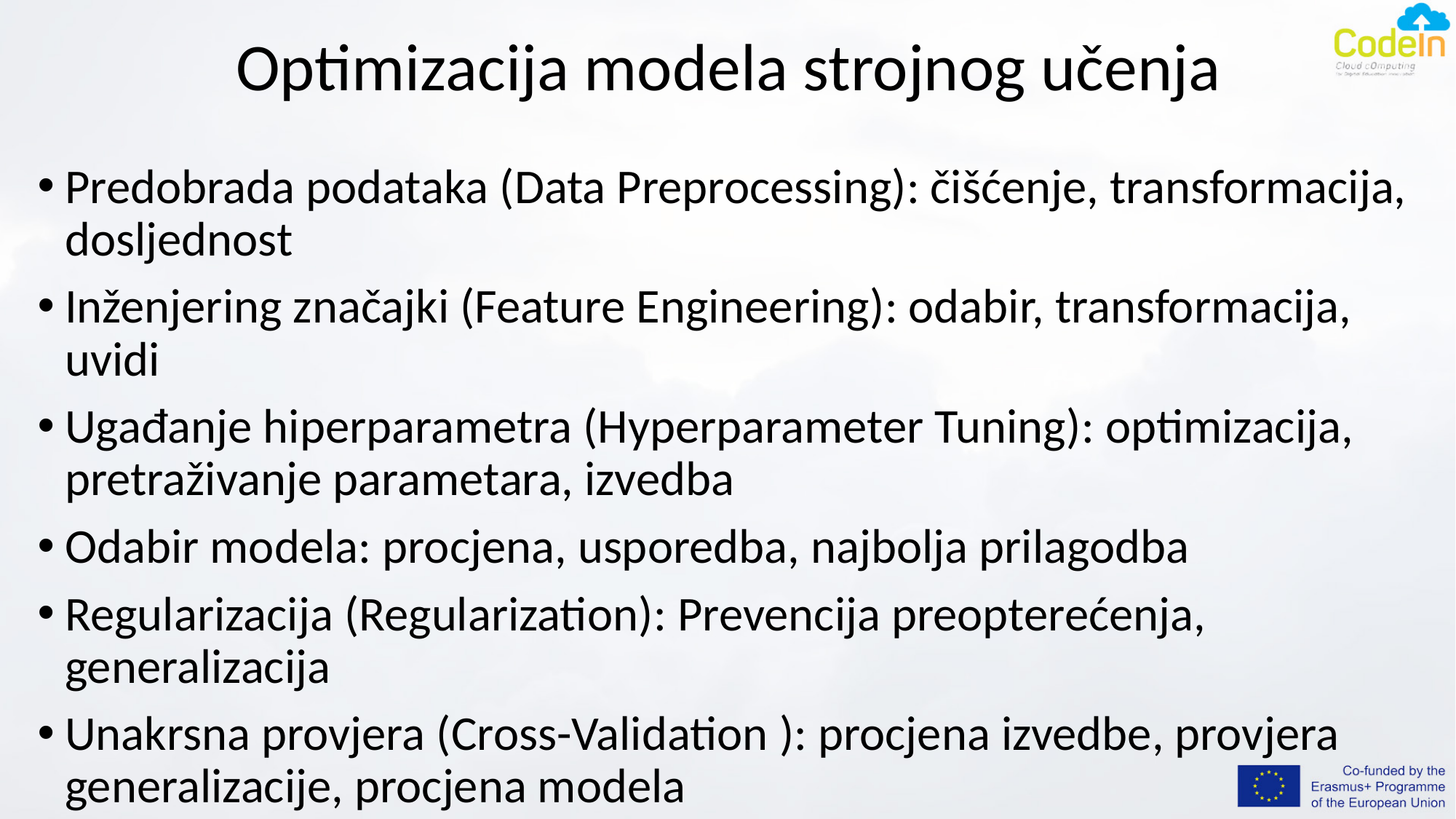

# Optimizacija modela strojnog učenja
Predobrada podataka (Data Preprocessing): čišćenje, transformacija, dosljednost
Inženjering značajki (Feature Engineering): odabir, transformacija, uvidi
Ugađanje hiperparametra (Hyperparameter Tuning): optimizacija, pretraživanje parametara, izvedba
Odabir modela: procjena, usporedba, najbolja prilagodba
Regularizacija (Regularization): Prevencija preopterećenja, generalizacija
Unakrsna provjera (Cross-Validation ): procjena izvedbe, provjera generalizacije, procjena modela